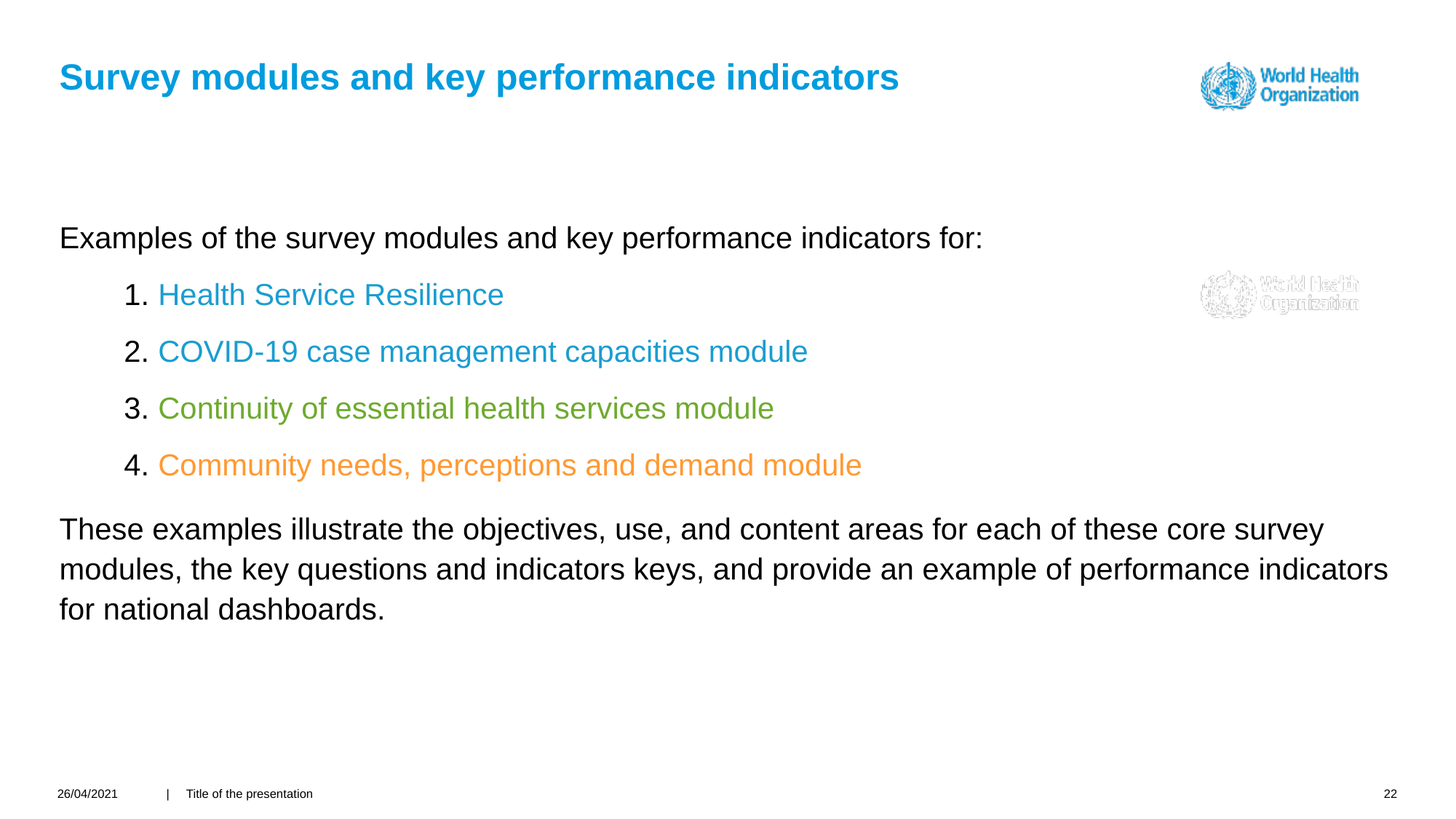

# Survey modules and key performance indicators
Examples of the survey modules and key performance indicators for:
Health Service Resilience
COVID-19 case management capacities module
Continuity of essential health services module
Community needs, perceptions and demand module
These examples illustrate the objectives, use, and content areas for each of these core survey modules, the key questions and indicators keys, and provide an example of performance indicators for national dashboards.

26/04/2021
|     Title of the presentation
22